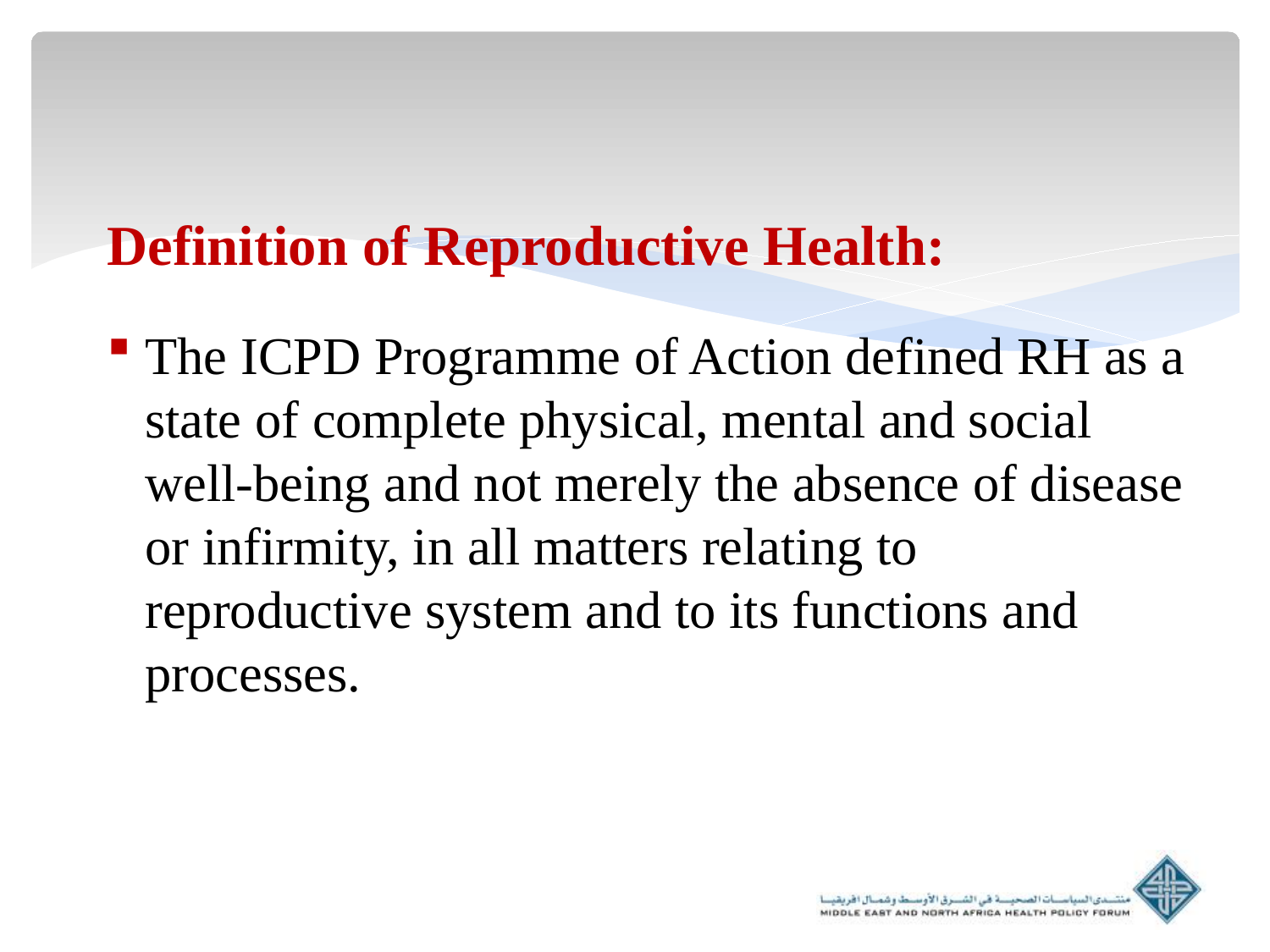

# Definition of Reproductive Health:
The ICPD Programme of Action defined RH as a state of complete physical, mental and social well-being and not merely the absence of disease or infirmity, in all matters relating to reproductive system and to its functions and processes.